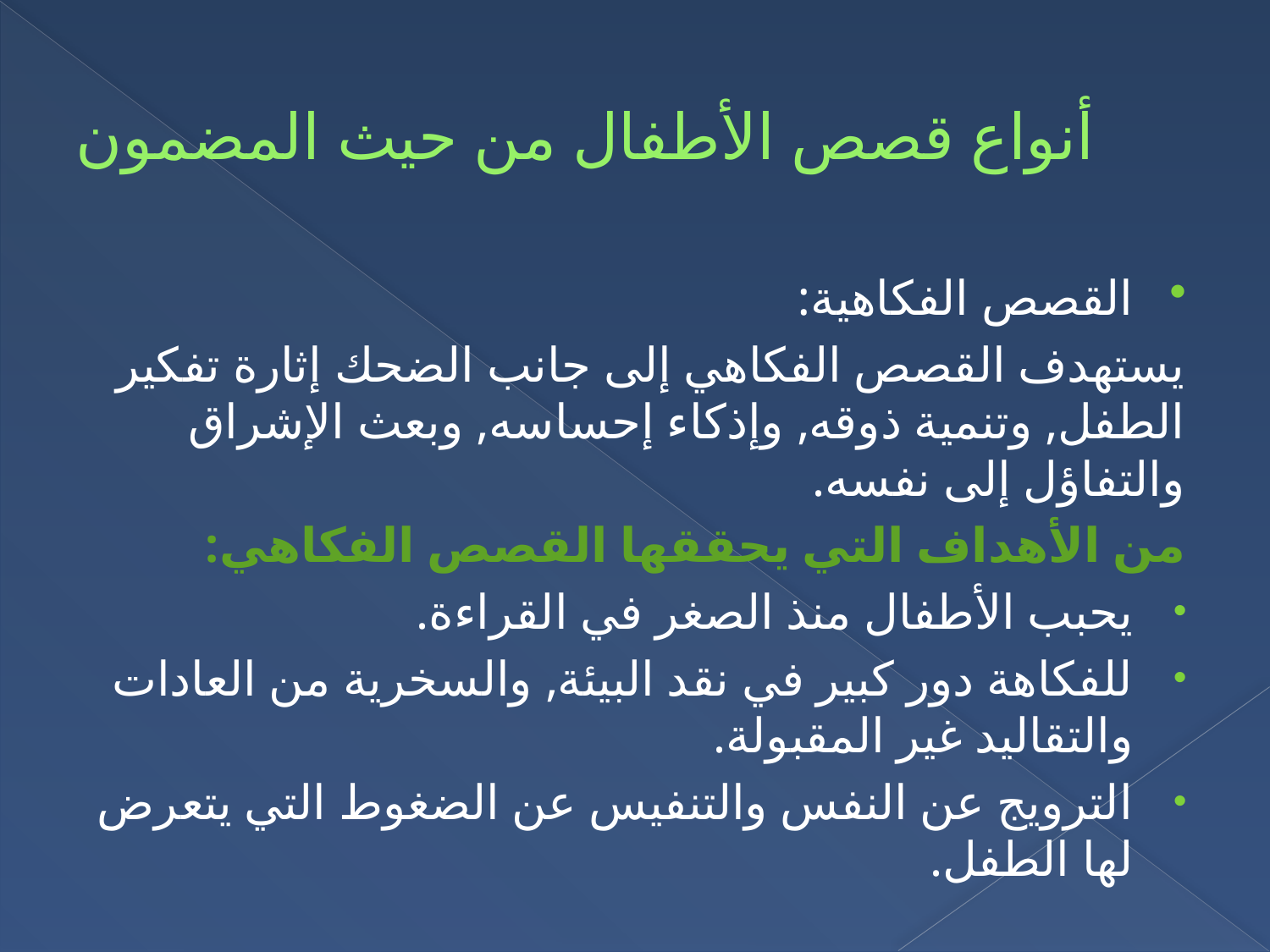

# أنواع قصص الأطفال من حيث المضمون
القصص الفكاهية:
يستهدف القصص الفكاهي إلى جانب الضحك إثارة تفكير الطفل, وتنمية ذوقه, وإذكاء إحساسه, وبعث الإشراق والتفاؤل إلى نفسه.
من الأهداف التي يحققها القصص الفكاهي:
يحبب الأطفال منذ الصغر في القراءة.
للفكاهة دور كبير في نقد البيئة, والسخرية من العادات والتقاليد غير المقبولة.
الترويج عن النفس والتنفيس عن الضغوط التي يتعرض لها الطفل.